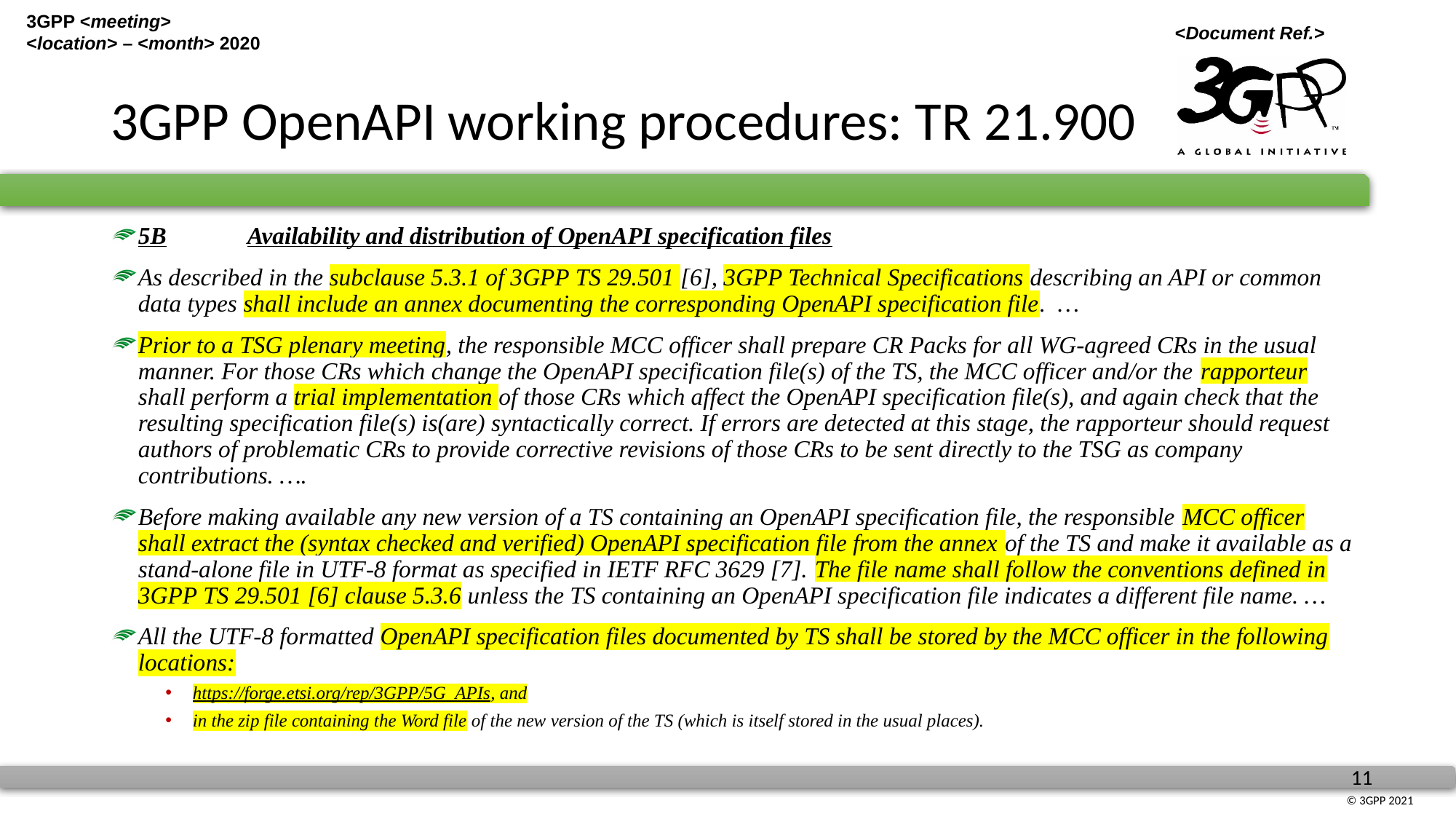

# 3GPP OpenAPI working procedures: TR 21.900
5B	Availability and distribution of OpenAPI specification files
As described in the subclause 5.3.1 of 3GPP TS 29.501 [6], 3GPP Technical Specifications describing an API or common data types shall include an annex documenting the corresponding OpenAPI specification file.  …
Prior to a TSG plenary meeting, the responsible MCC officer shall prepare CR Packs for all WG-agreed CRs in the usual manner. For those CRs which change the OpenAPI specification file(s) of the TS, the MCC officer and/or the rapporteur shall perform a trial implementation of those CRs which affect the OpenAPI specification file(s), and again check that the resulting specification file(s) is(are) syntactically correct. If errors are detected at this stage, the rapporteur should request authors of problematic CRs to provide corrective revisions of those CRs to be sent directly to the TSG as company contributions. ….
Before making available any new version of a TS containing an OpenAPI specification file, the responsible MCC officer shall extract the (syntax checked and verified) OpenAPI specification file from the annex of the TS and make it available as a stand-alone file in UTF-8 format as specified in IETF RFC 3629 [7]. The file name shall follow the conventions defined in 3GPP TS 29.501 [6] clause 5.3.6 unless the TS containing an OpenAPI specification file indicates a different file name. …
All the UTF-8 formatted OpenAPI specification files documented by TS shall be stored by the MCC officer in the following locations:
https://forge.etsi.org/rep/3GPP/5G_APIs, and
in the zip file containing the Word file of the new version of the TS (which is itself stored in the usual places).